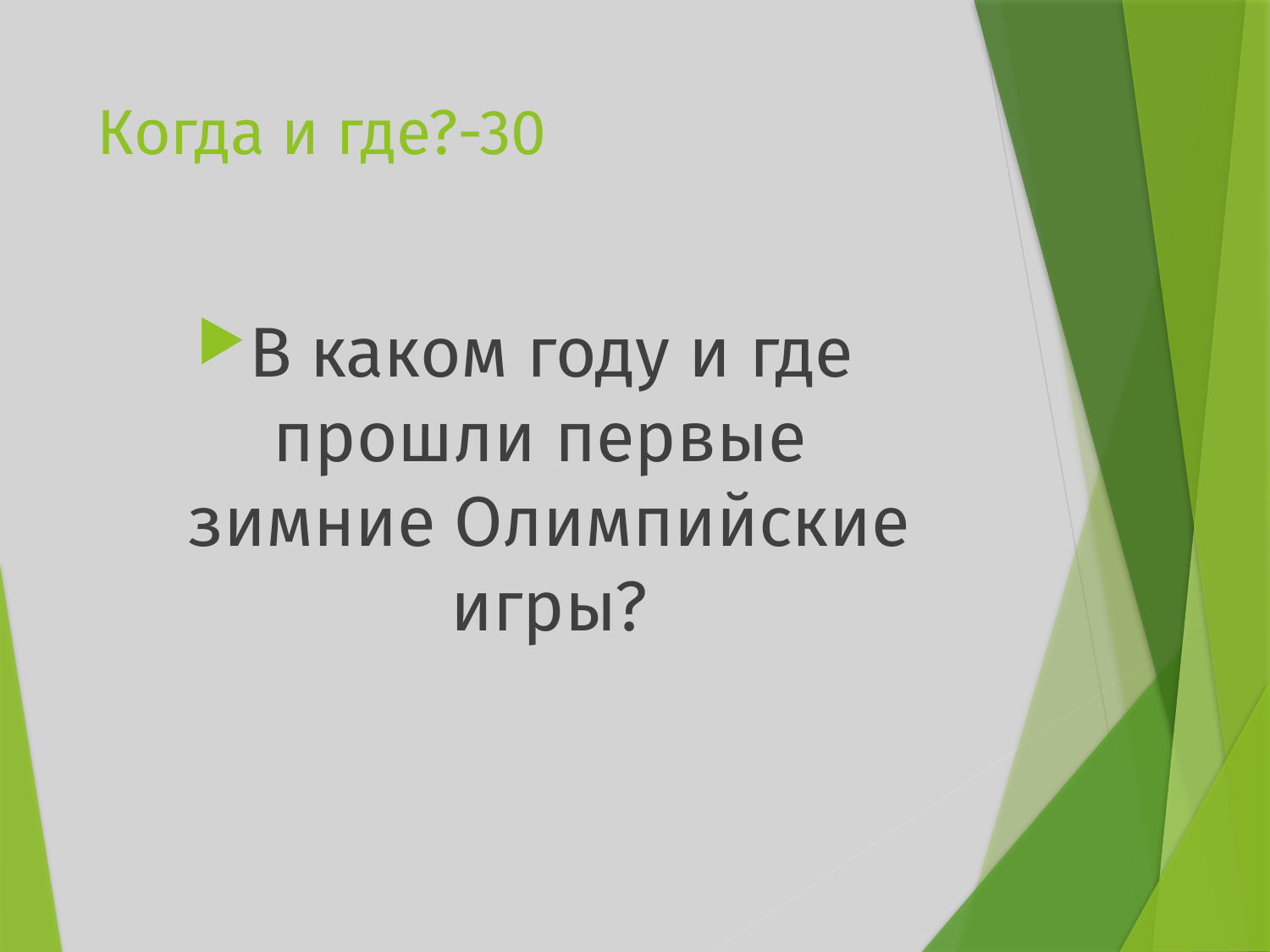

# Когда и где?-30
В каком году и где прошли первые  зимние Олимпийские игры?